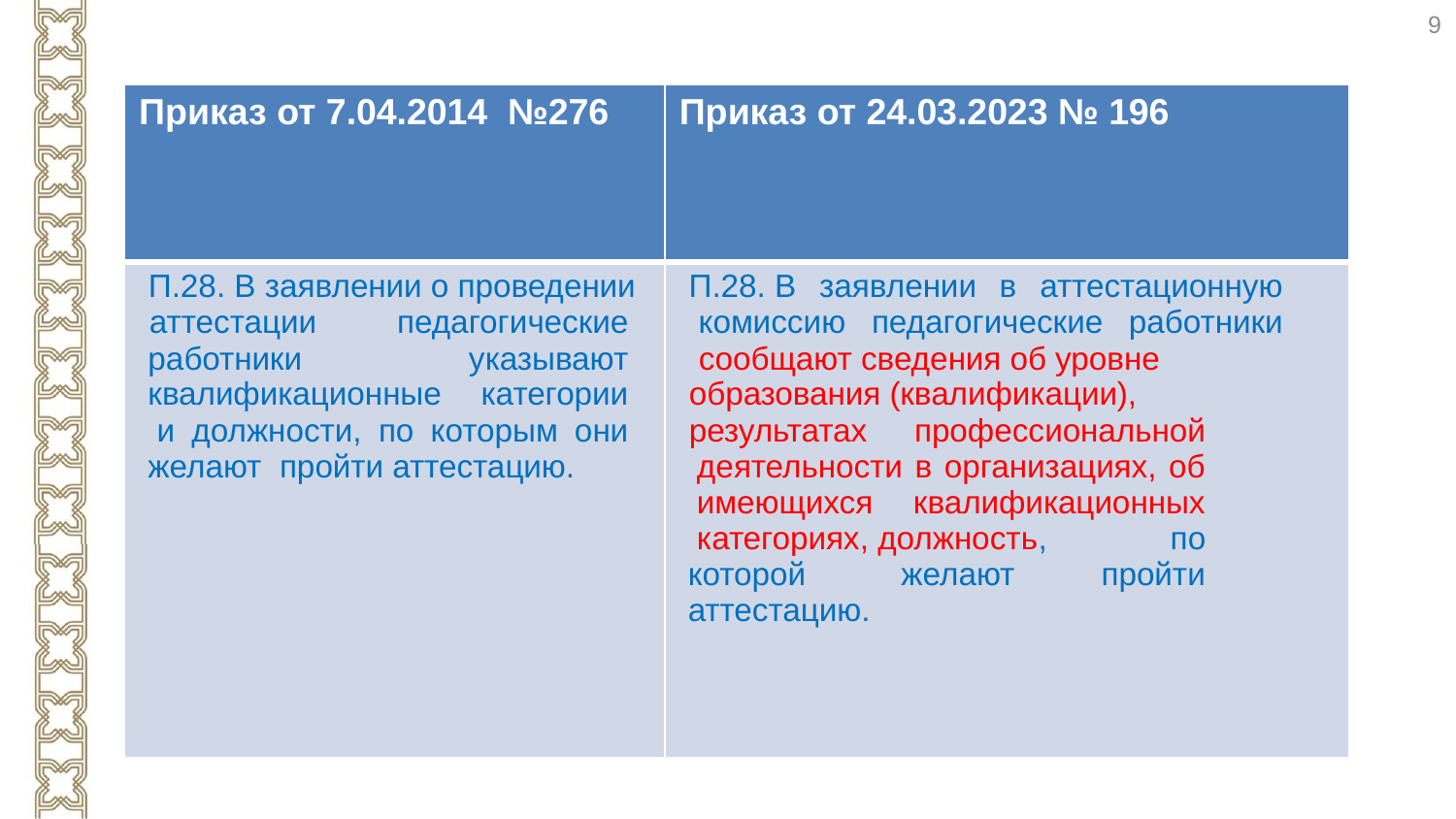

9
| Приказ от 7.04.2014 №276 | Приказ от 24.03.2023 № 196 |
| --- | --- |
| П.28. В заявлении о проведении   аттестации педагогические работники  указывают квалификационные категории  и должности, по которым они желают  пройти аттестацию. | П.28. В заявлении в аттестационную  комиссию педагогические работники  сообщают сведения об уровне   образования (квалификации),   результатах профессиональной  деятельности в организациях, об  имеющихся квалификационных  категориях, должность, по которой  желают пройти аттестацию. |